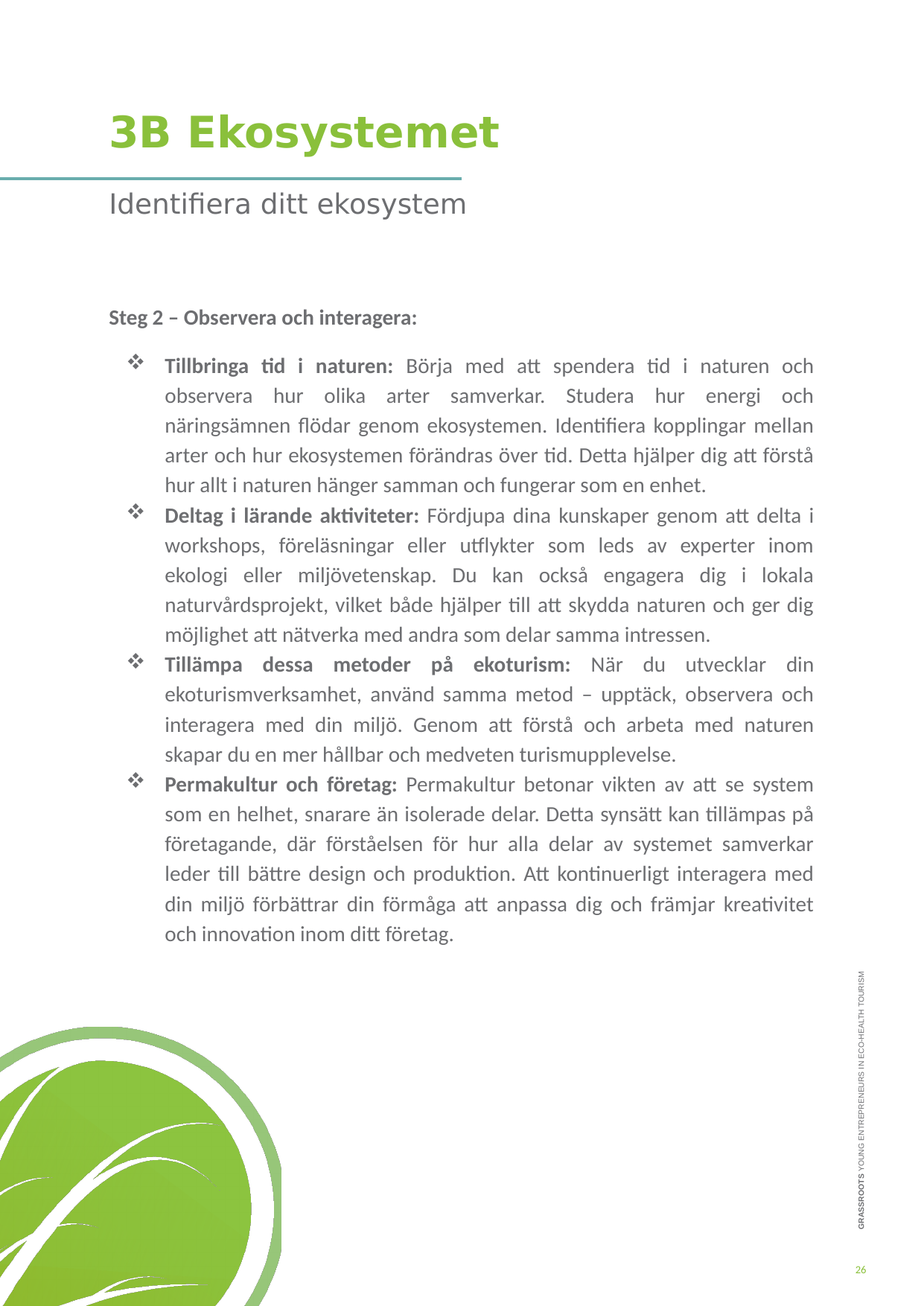

3B Ekosystemet
Identifiera ditt ekosystem
Steg 2 – Observera och interagera:
Tillbringa tid i naturen: Börja med att spendera tid i naturen och observera hur olika arter samverkar. Studera hur energi och näringsämnen flödar genom ekosystemen. Identifiera kopplingar mellan arter och hur ekosystemen förändras över tid. Detta hjälper dig att förstå hur allt i naturen hänger samman och fungerar som en enhet.
Deltag i lärande aktiviteter: Fördjupa dina kunskaper genom att delta i workshops, föreläsningar eller utflykter som leds av experter inom ekologi eller miljövetenskap. Du kan också engagera dig i lokala naturvårdsprojekt, vilket både hjälper till att skydda naturen och ger dig möjlighet att nätverka med andra som delar samma intressen.
Tillämpa dessa metoder på ekoturism: När du utvecklar din ekoturismverksamhet, använd samma metod – upptäck, observera och interagera med din miljö. Genom att förstå och arbeta med naturen skapar du en mer hållbar och medveten turismupplevelse.
Permakultur och företag: Permakultur betonar vikten av att se system som en helhet, snarare än isolerade delar. Detta synsätt kan tillämpas på företagande, där förståelsen för hur alla delar av systemet samverkar leder till bättre design och produktion. Att kontinuerligt interagera med din miljö förbättrar din förmåga att anpassa dig och främjar kreativitet och innovation inom ditt företag.

26